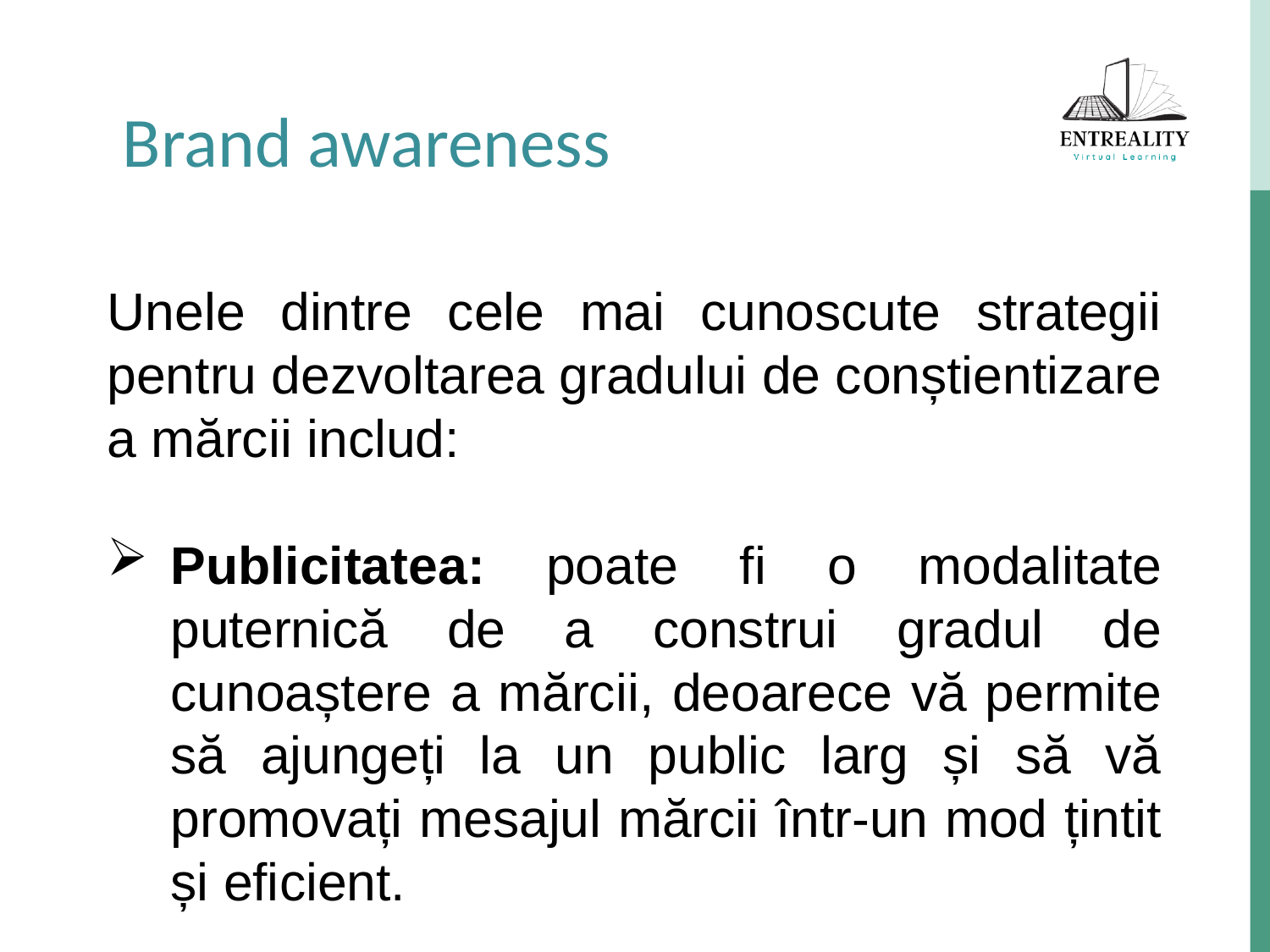

Brand awareness
Unele dintre cele mai cunoscute strategii pentru dezvoltarea gradului de conștientizare a mărcii includ:

Publicitatea: poate fi o modalitate puternică de a construi gradul de cunoaștere a mărcii, deoarece vă permite să ajungeți la un public larg și să vă promovați mesajul mărcii într-un mod țintit și eficient.